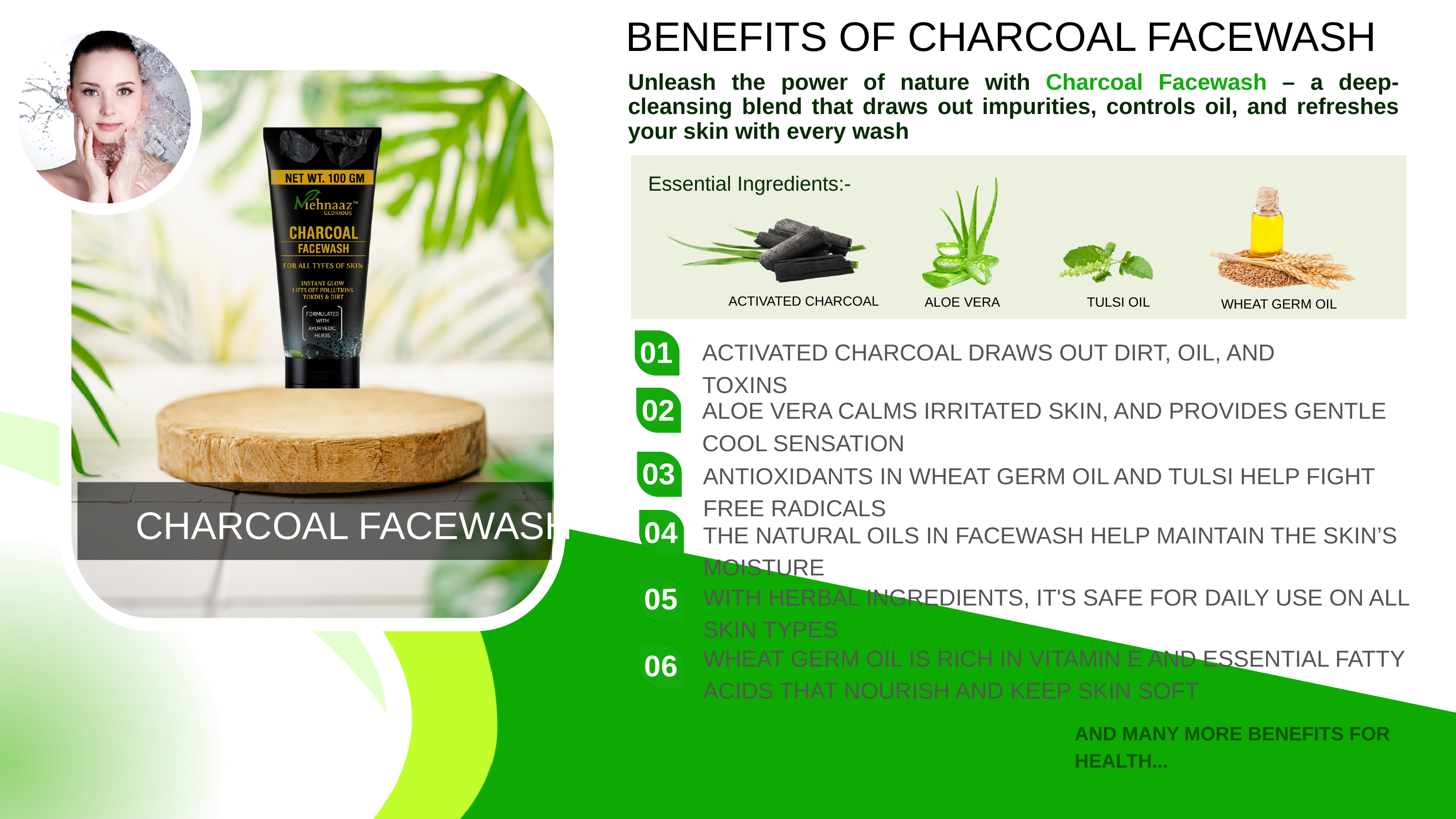

BENEFITS OF CHARCOAL FACEWASH

Unleash the power of nature with Charcoal Facewash – a deep-cleansing blend that draws out impurities, controls oil, and refreshes your skin with every wash

Essential Ingredients:-

ACTIVATED CHARCOAL
ALOE VERA
TULSI OIL
WHEAT GERM OIL

ACTIVATED CHARCOAL DRAWS OUT DIRT, OIL, AND TOXINS
01

02
ALOE VERA CALMS IRRITATED SKIN, AND PROVIDES GENTLE COOL SENSATION

03
ANTIOXIDANTS IN WHEAT GERM OIL AND TULSI HELP FIGHT FREE RADICALS

CHARCOAL FACEWASH

04

THE NATURAL OILS IN FACEWASH HELP MAINTAIN THE SKIN’S MOISTURE

WITH HERBAL INGREDIENTS, IT'S SAFE FOR DAILY USE ON ALL SKIN TYPES
05
WHEAT GERM OIL IS RICH IN VITAMIN E AND ESSENTIAL FATTY ACIDS THAT NOURISH AND KEEP SKIN SOFT

06
AND MANY MORE BENEFITS FOR HEALTH...